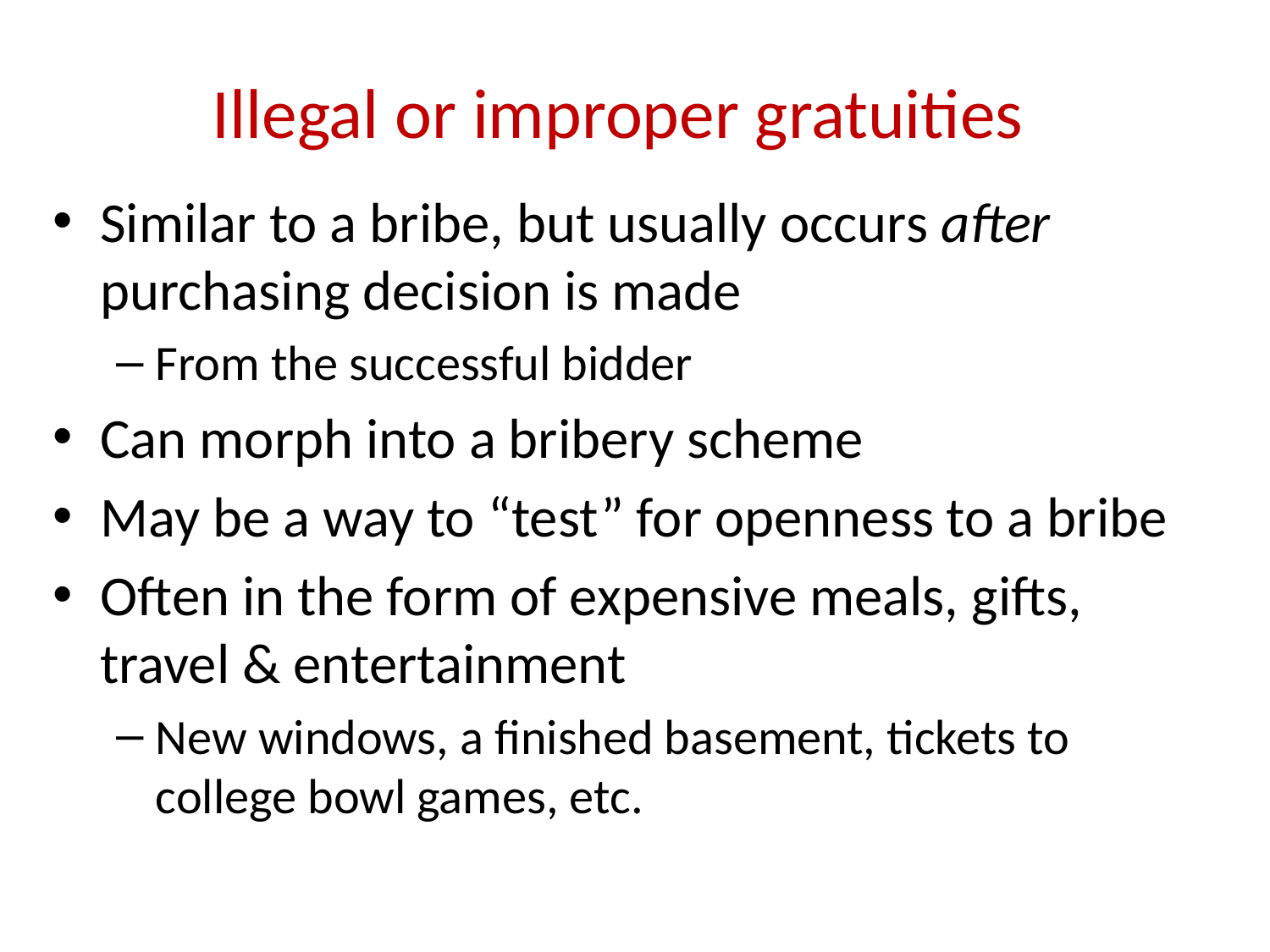

# Illegal or improper gratuities
Similar to a bribe, but usually occurs after purchasing decision is made
From the successful bidder
Can morph into a bribery scheme
May be a way to “test” for openness to a bribe
Often in the form of expensive meals, gifts, travel & entertainment
New windows, a finished basement, tickets to college bowl games, etc.